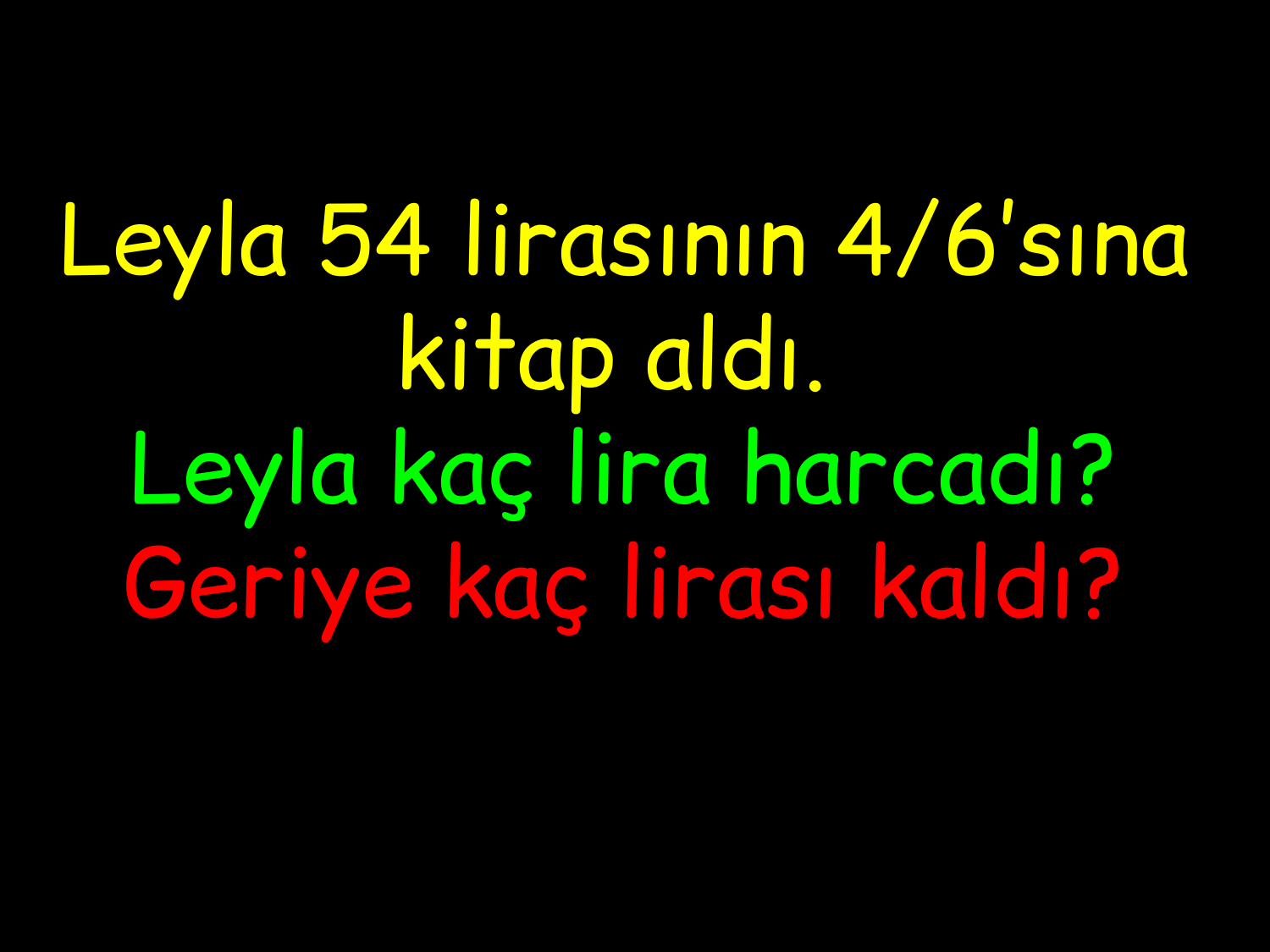

Leyla 54 lirasının 4/6’sına kitap aldı.
Leyla kaç lira harcadı?
Geriye kaç lirası kaldı?